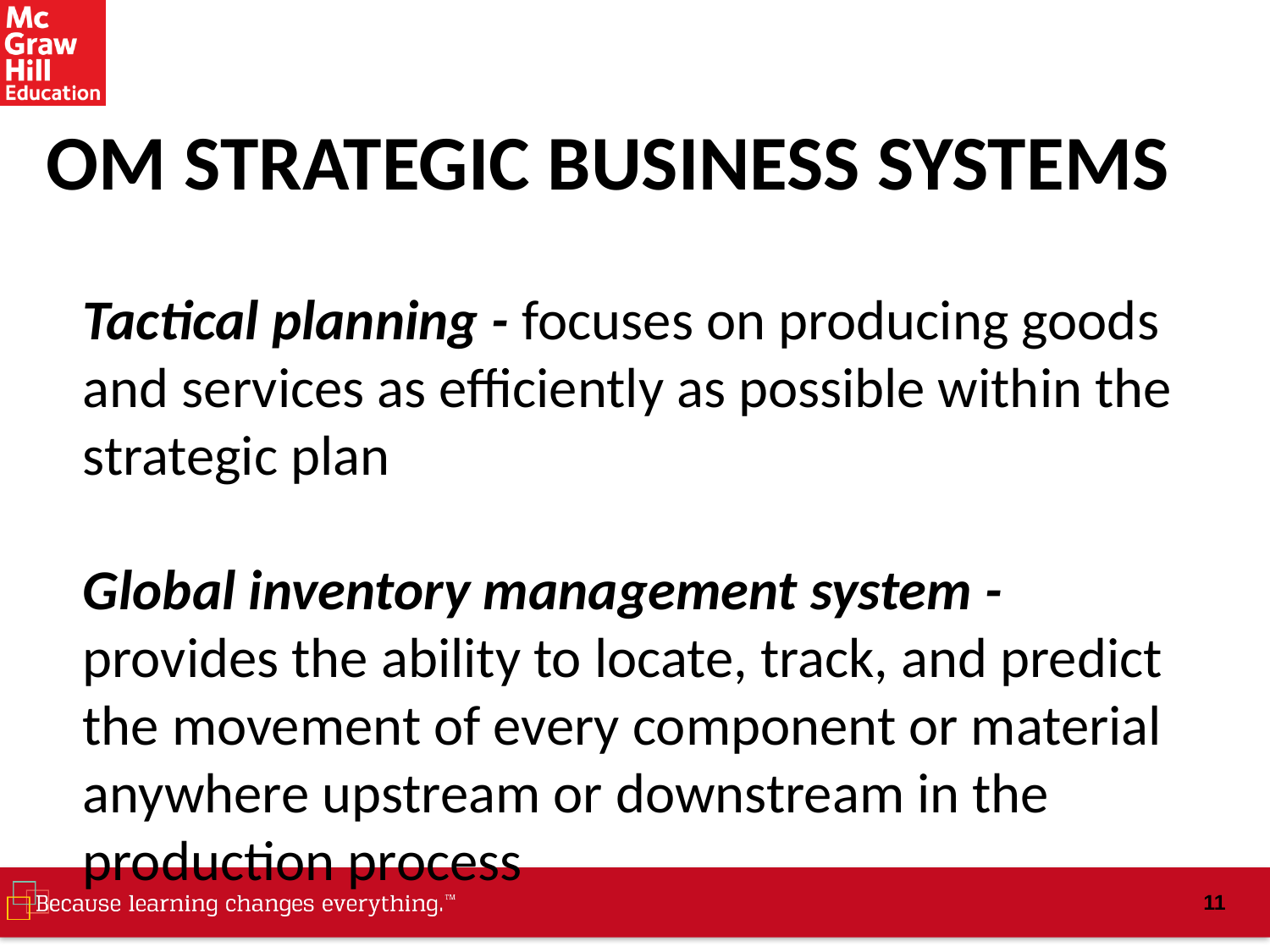

# OM STRATEGIC BUSINESS SYSTEMS
Tactical planning - focuses on producing goods and services as efficiently as possible within the strategic plan

Global inventory management system - provides the ability to locate, track, and predict the movement of every component or material anywhere upstream or downstream in the production process